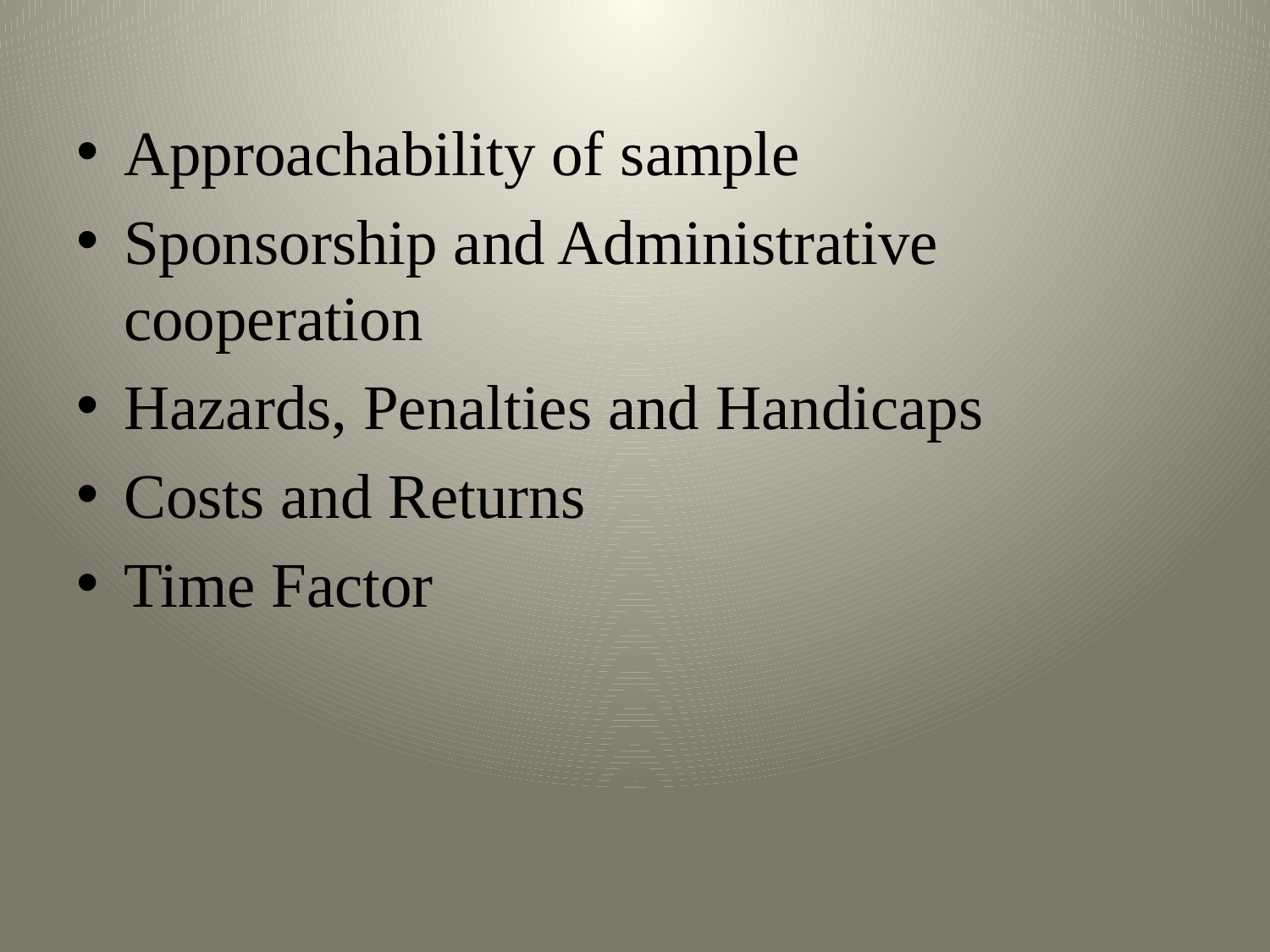

Approachability of sample
Sponsorship and Administrative cooperation
Hazards, Penalties and Handicaps
Costs and Returns
Time Factor